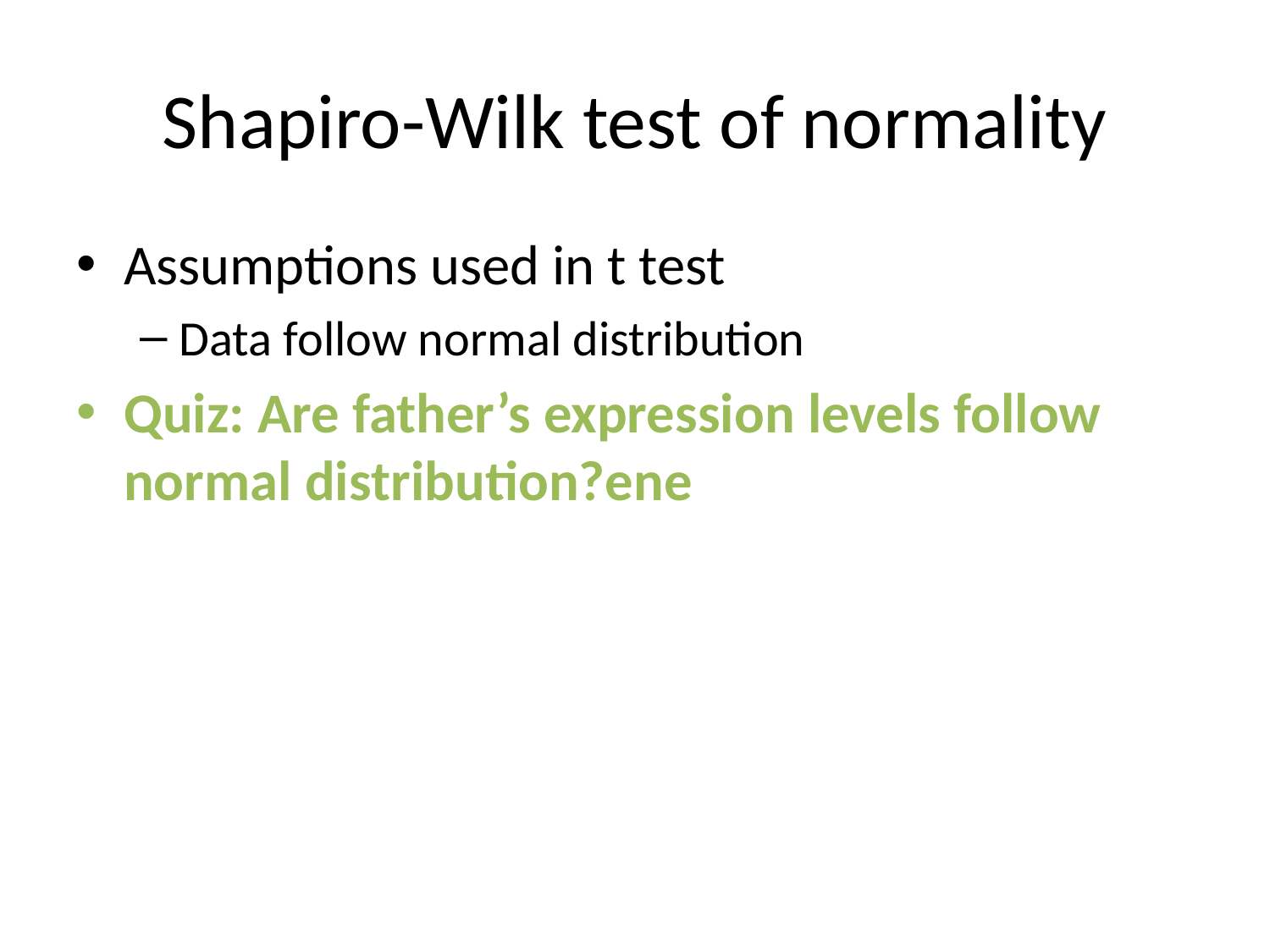

# Shapiro-Wilk test of normality
Assumptions used in t test
Data follow normal distribution
Quiz: Are father’s expression levels follow normal distribution?ene